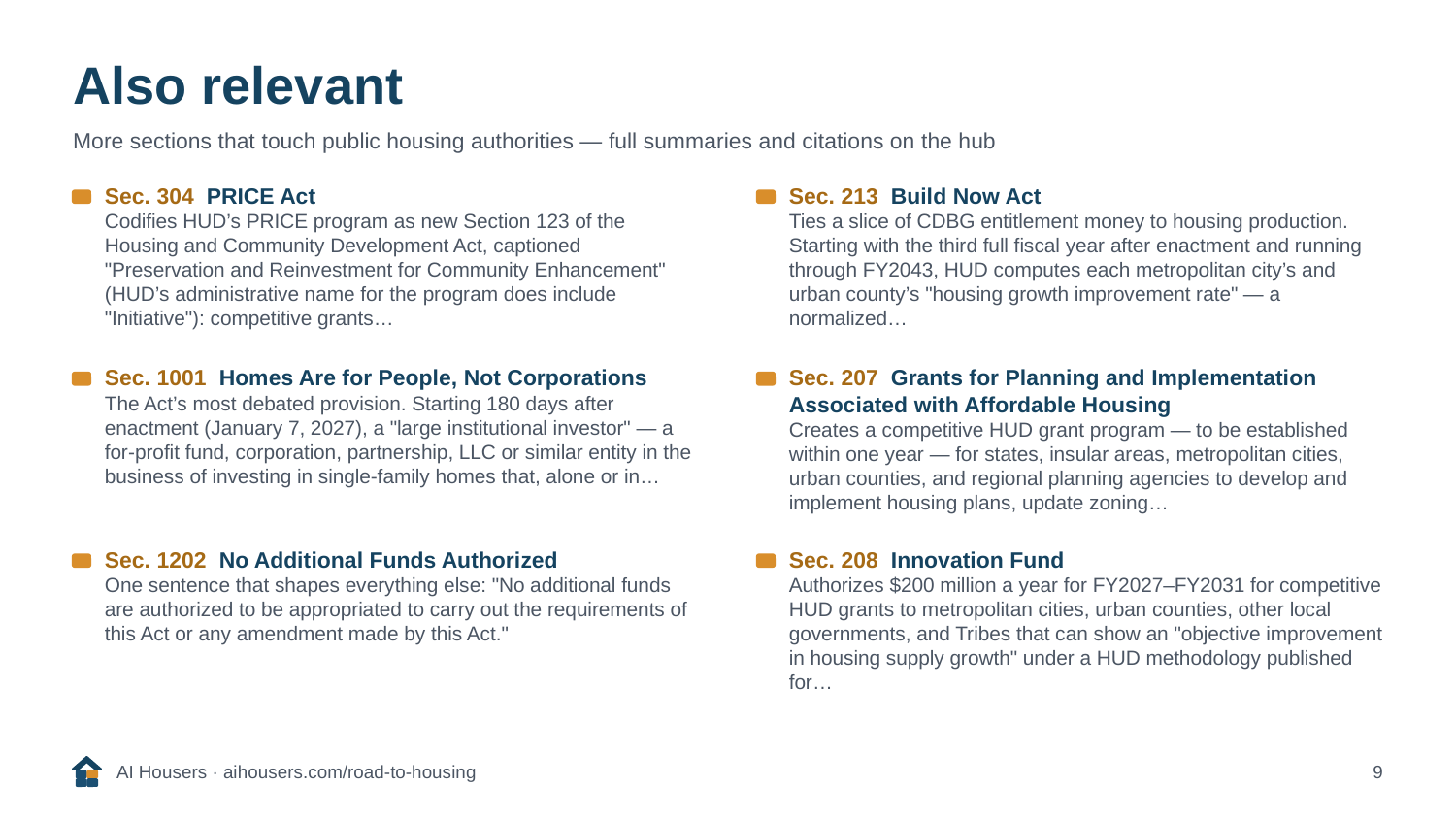

Also relevant
More sections that touch public housing authorities — full summaries and citations on the hub
Sec. 304  PRICE Act
Codifies HUD’s PRICE program as new Section 123 of the Housing and Community Development Act, captioned "Preservation and Reinvestment for Community Enhancement" (HUD’s administrative name for the program does include "Initiative"): competitive grants…
Sec. 213  Build Now Act
Ties a slice of CDBG entitlement money to housing production. Starting with the third full fiscal year after enactment and running through FY2043, HUD computes each metropolitan city’s and urban county’s "housing growth improvement rate" — a normalized…

Sec. 1001  Homes Are for People, Not Corporations
The Act’s most debated provision. Starting 180 days after enactment (January 7, 2027), a "large institutional investor" — a for-profit fund, corporation, partnership, LLC or similar entity in the business of investing in single-family homes that, alone or in…
Sec. 207  Grants for Planning and Implementation Associated with Affordable Housing
Creates a competitive HUD grant program — to be established within one year — for states, insular areas, metropolitan cities, urban counties, and regional planning agencies to develop and implement housing plans, update zoning…

Sec. 1202  No Additional Funds Authorized
One sentence that shapes everything else: "No additional funds are authorized to be appropriated to carry out the requirements of this Act or any amendment made by this Act."
Sec. 208  Innovation Fund
Authorizes $200 million a year for FY2027–FY2031 for competitive HUD grants to metropolitan cities, urban counties, other local governments, and Tribes that can show an "objective improvement in housing supply growth" under a HUD methodology published for…

AI Housers · aihousers.com/road-to-housing
9